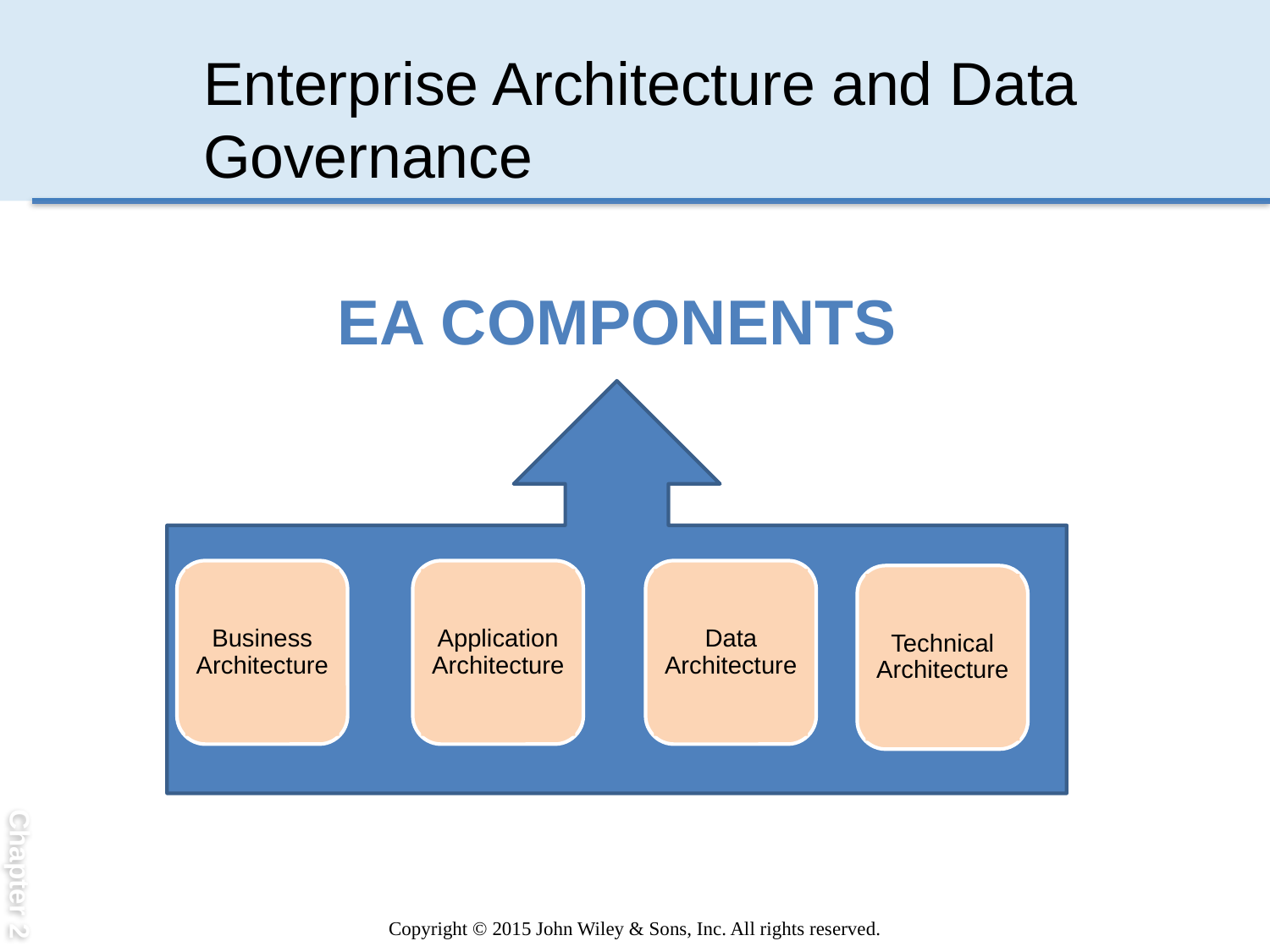

Chapter 2
# Enterprise Architecture and Data Governance
EA Components

Data Architecture

Business Architecture

Application Architecture

Technical Architecture